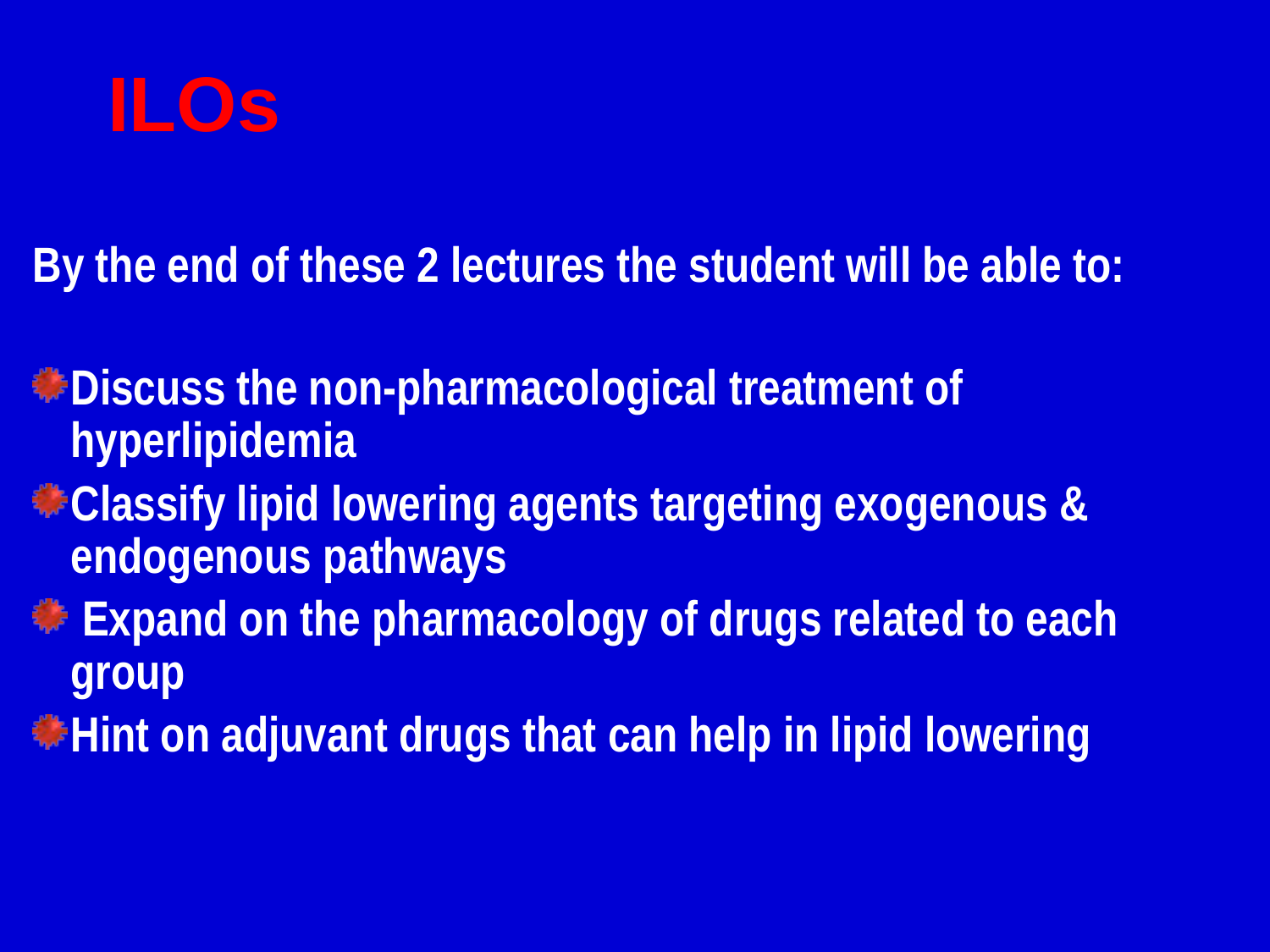

# ILOs
By the end of these 2 lectures the student will be able to:

Discuss the non-pharmacological treatment of hyperlipidemia
Classify lipid lowering agents targeting exogenous & endogenous pathways
 Expand on the pharmacology of drugs related to each group
Hint on adjuvant drugs that can help in lipid lowering